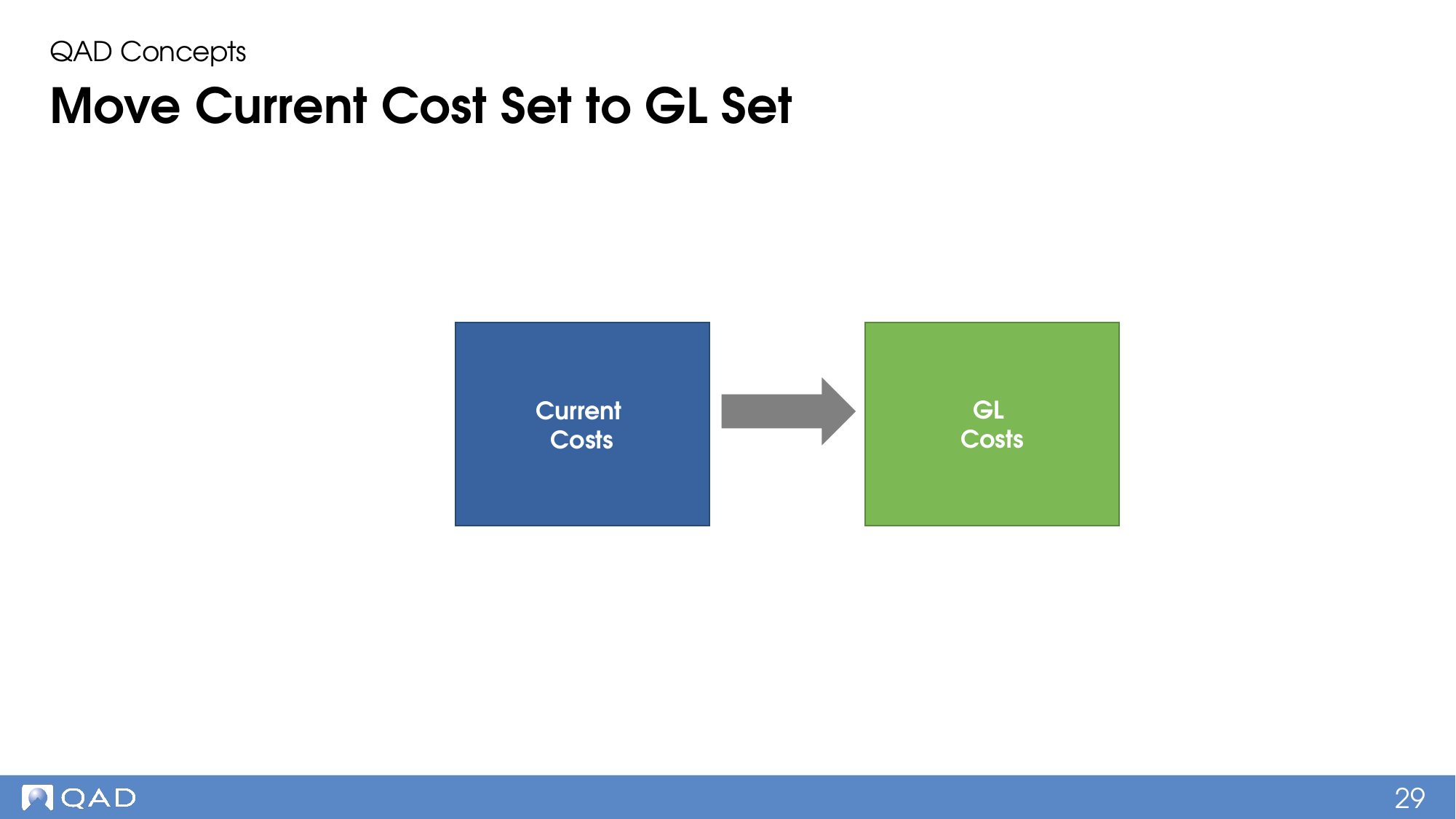

QAD Concepts
# Move Current Cost Set to GL Set
GL
Costs
Current
Costs

29